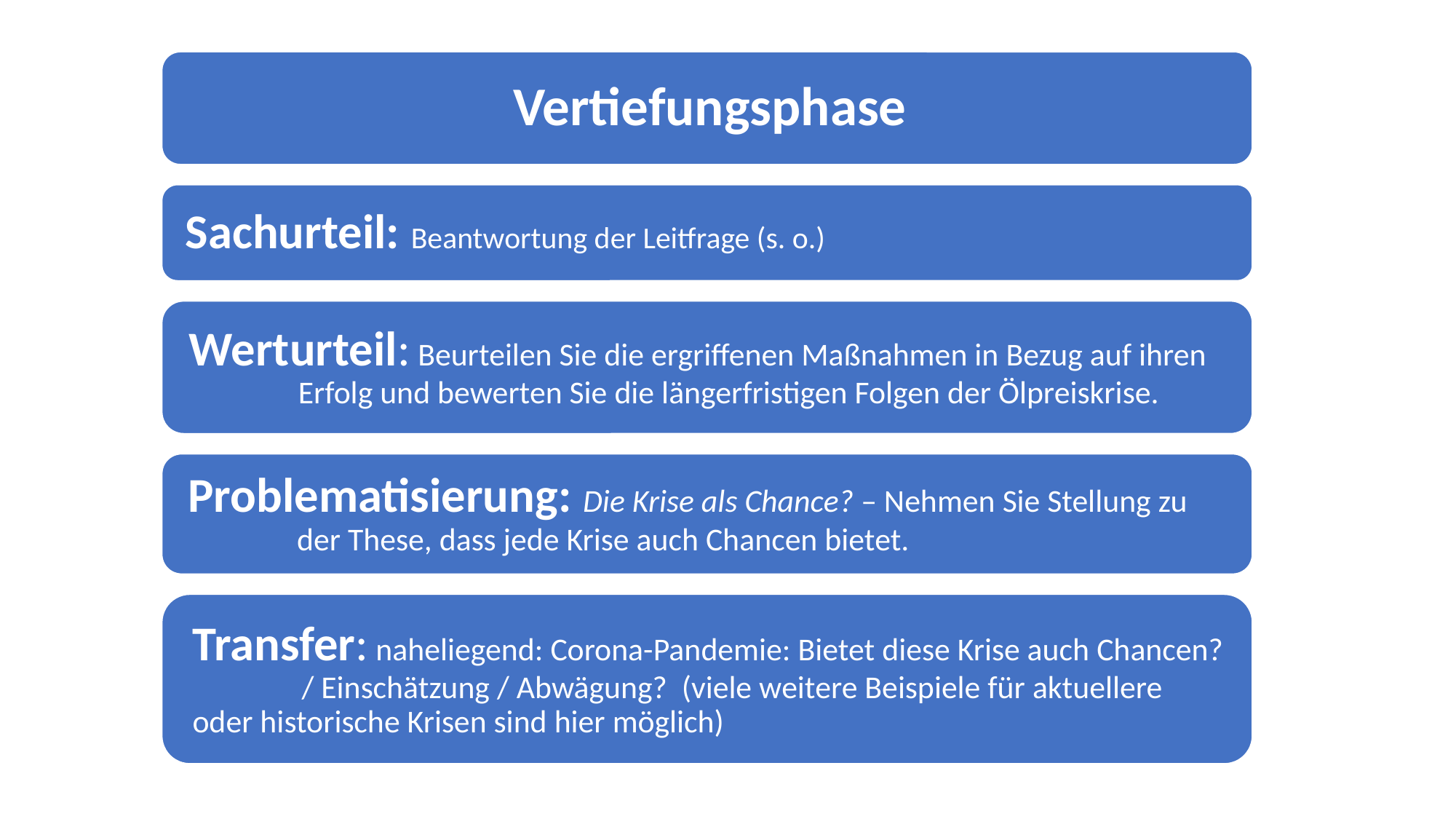

Vertiefungsphase
Sachurteil: Beantwortung der Leitfrage (s. o.)
Werturteil: Beurteilen Sie die ergriffenen Maßnahmen in Bezug auf ihren 	Erfolg und bewerten Sie die längerfristigen Folgen der Ölpreiskrise.
Problematisierung: Die Krise als Chance? – Nehmen Sie Stellung zu 	der These, dass jede Krise auch Chancen bietet.
Transfer: naheliegend: Corona-Pandemie: Bietet diese Krise auch Chancen? 	/ Einschätzung / Abwägung?  (viele weitere Beispiele für aktuellere 	oder historische Krisen sind hier möglich)